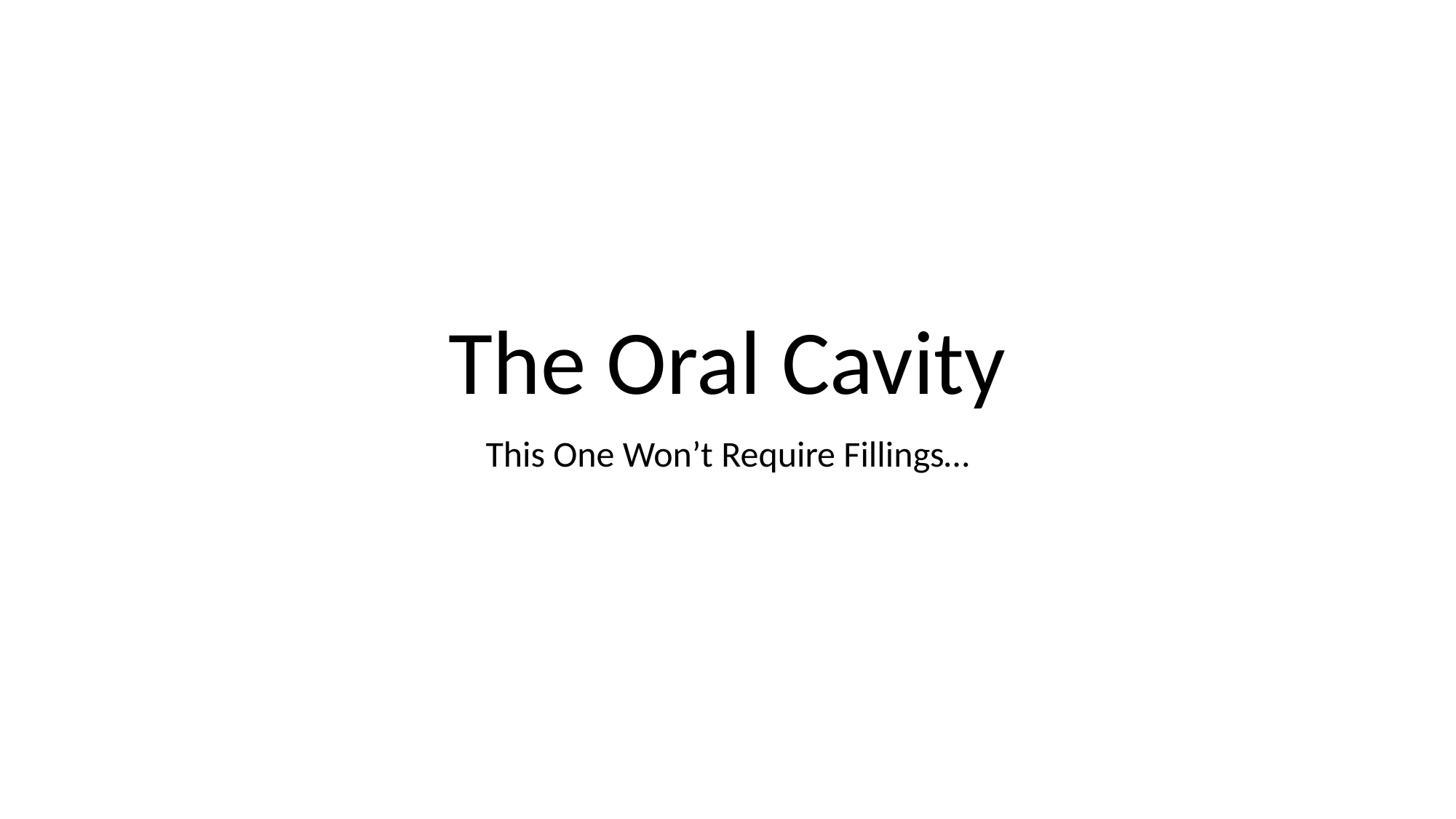

# The Oral Cavity
This One Won’t Require Fillings…